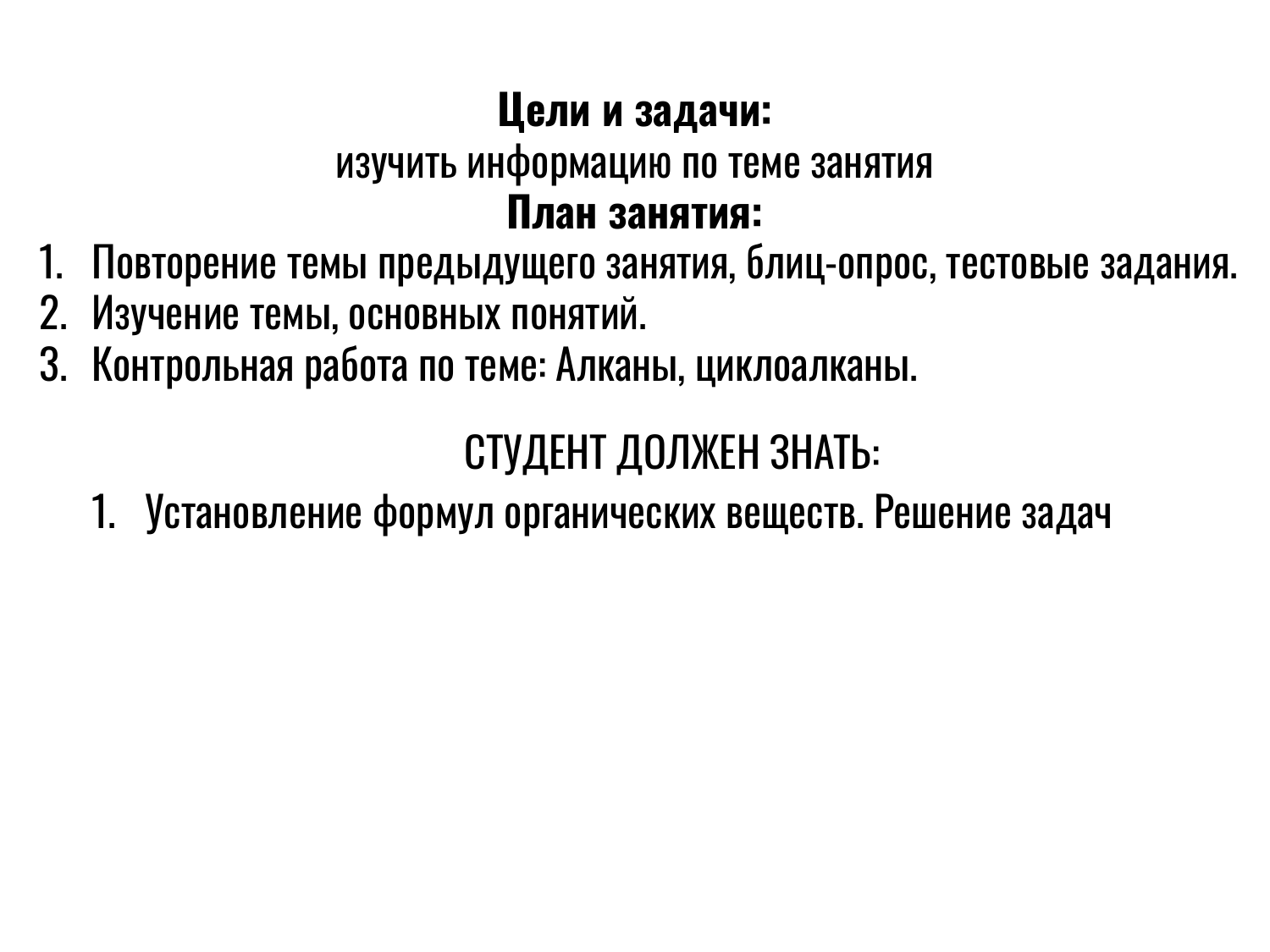

Цели и задачи:
изучить информацию по теме занятия
План занятия:
Повторение темы предыдущего занятия, блиц-опрос, тестовые задания.
Изучение темы, основных понятий.
Контрольная работа по теме: Алканы, циклоалканы.
СТУДЕНТ ДОЛЖЕН ЗНАТЬ:
Установление формул органических веществ. Решение задач